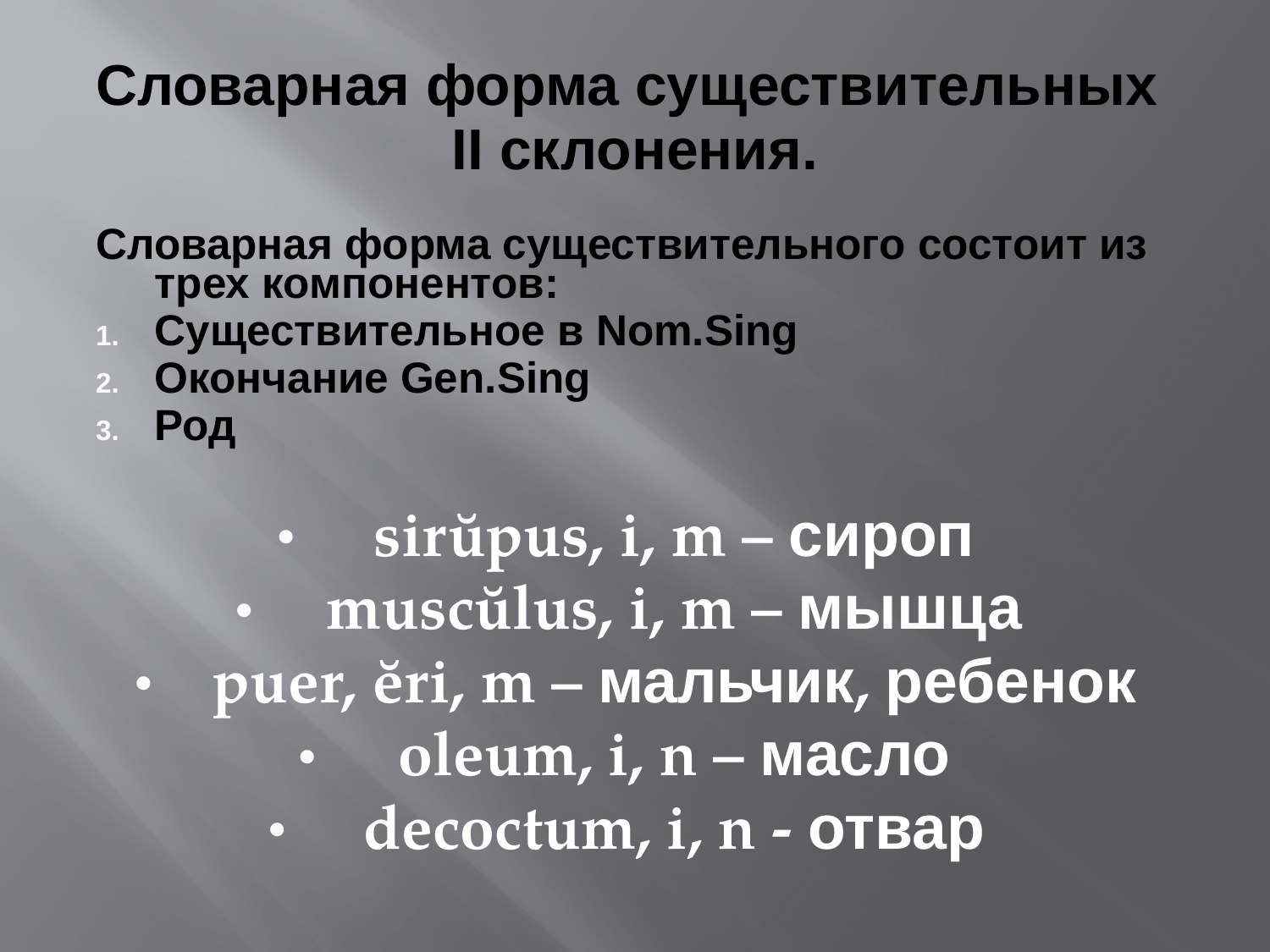

# Словарная форма существительных II склонения.
Словарная форма существительного состоит из трех компонентов:
Существительное в Nom.Sing
Окончание Gen.Sing
Род

sirŭpus, i, m – сироп
muscŭlus, i, m – мышца
puer, ĕri, m – мальчик, ребенок
oleum, i, n – масло
decoctum, i, n - отвар